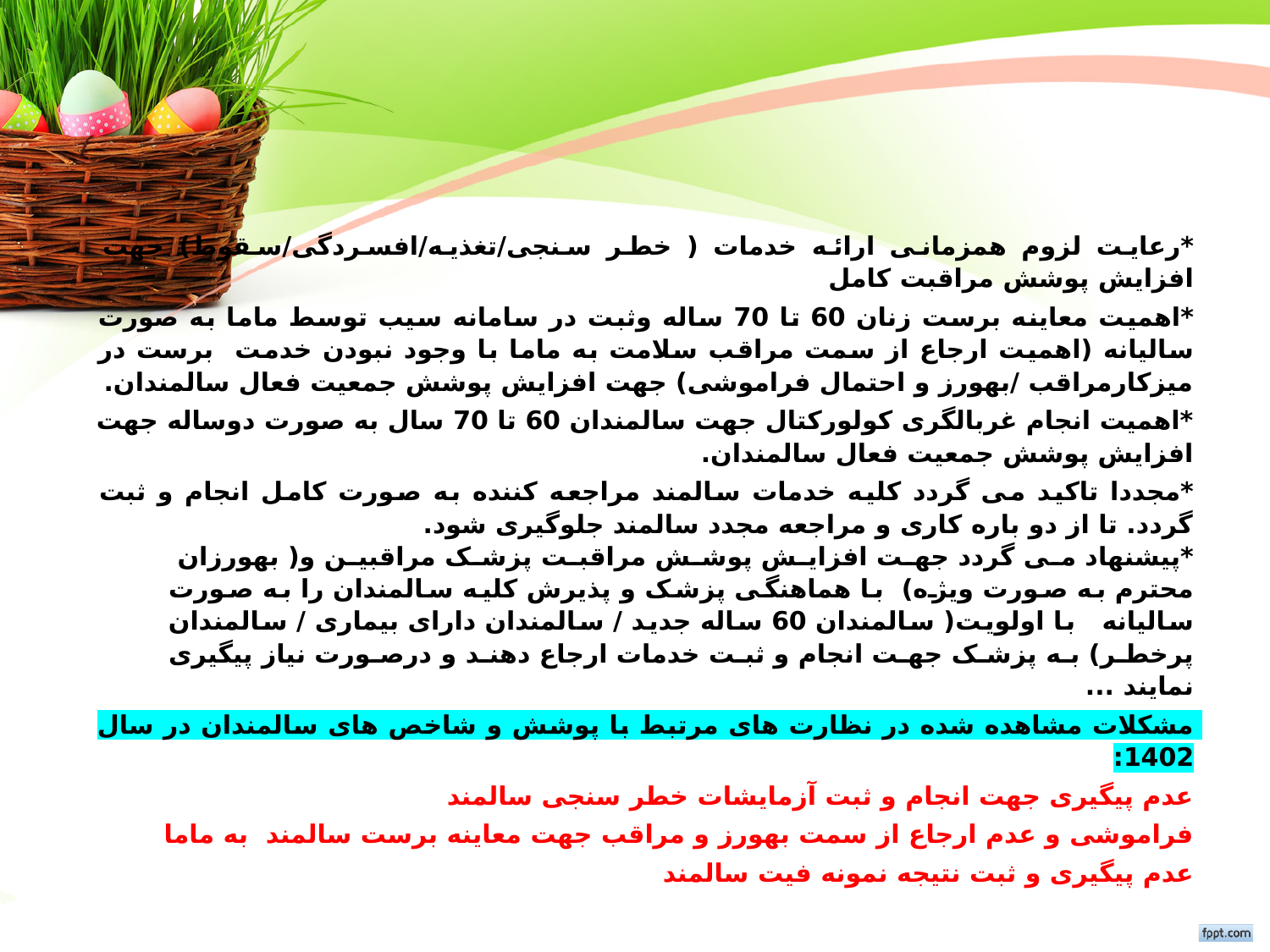

*رعایت لزوم همزمانی ارائه خدمات ( خطر سنجی/تغذیه/افسردگی/سقوط) جهت افزایش پوشش مراقبت کامل
*اهمیت معاینه برست زنان 60 تا 70 ساله وثبت در سامانه سیب توسط ماما به صورت سالیانه (اهمیت ارجاع از سمت مراقب سلامت به ماما با وجود نبودن خدمت  برست در میزکارمراقب /بهورز و احتمال فراموشی) جهت افزایش پوشش جمعیت فعال سالمندان.
*اهمیت انجام غربالگری کولورکتال جهت سالمندان 60 تا 70 سال به صورت دوساله جهت افزایش پوشش جمعیت فعال سالمندان.
*مجددا تاکید می گردد کلیه خدمات سالمند مراجعه کننده به صورت کامل انجام و ثبت گردد. تا از دو باره کاری و مراجعه مجدد سالمند جلوگیری شود.
*پیشنهاد می گردد جهت افزایش پوشش مراقبت پزشک مراقبین و( بهورزان  محترم به صورت ویژه)  با هماهنگی پزشک و پذیرش کلیه سالمندان را به صورت سالیانه   با اولویت( سالمندان 60 ساله جدید / سالمندان دارای بیماری / سالمندان پرخطر) به پزشک جهت انجام و ثبت خدمات ارجاع دهند و درصورت نیاز پیگیری نمایند ...
مشکلات مشاهده شده در نظارت های مرتبط با پوشش و شاخص های سالمندان در سال 1402:
عدم پیگیری جهت انجام و ثبت آزمایشات خطر سنجی سالمند
فراموشی و عدم ارجاع از سمت بهورز و مراقب جهت معاینه برست سالمند  به ماما
عدم پیگیری و ثبت نتیجه نمونه فیت سالمند